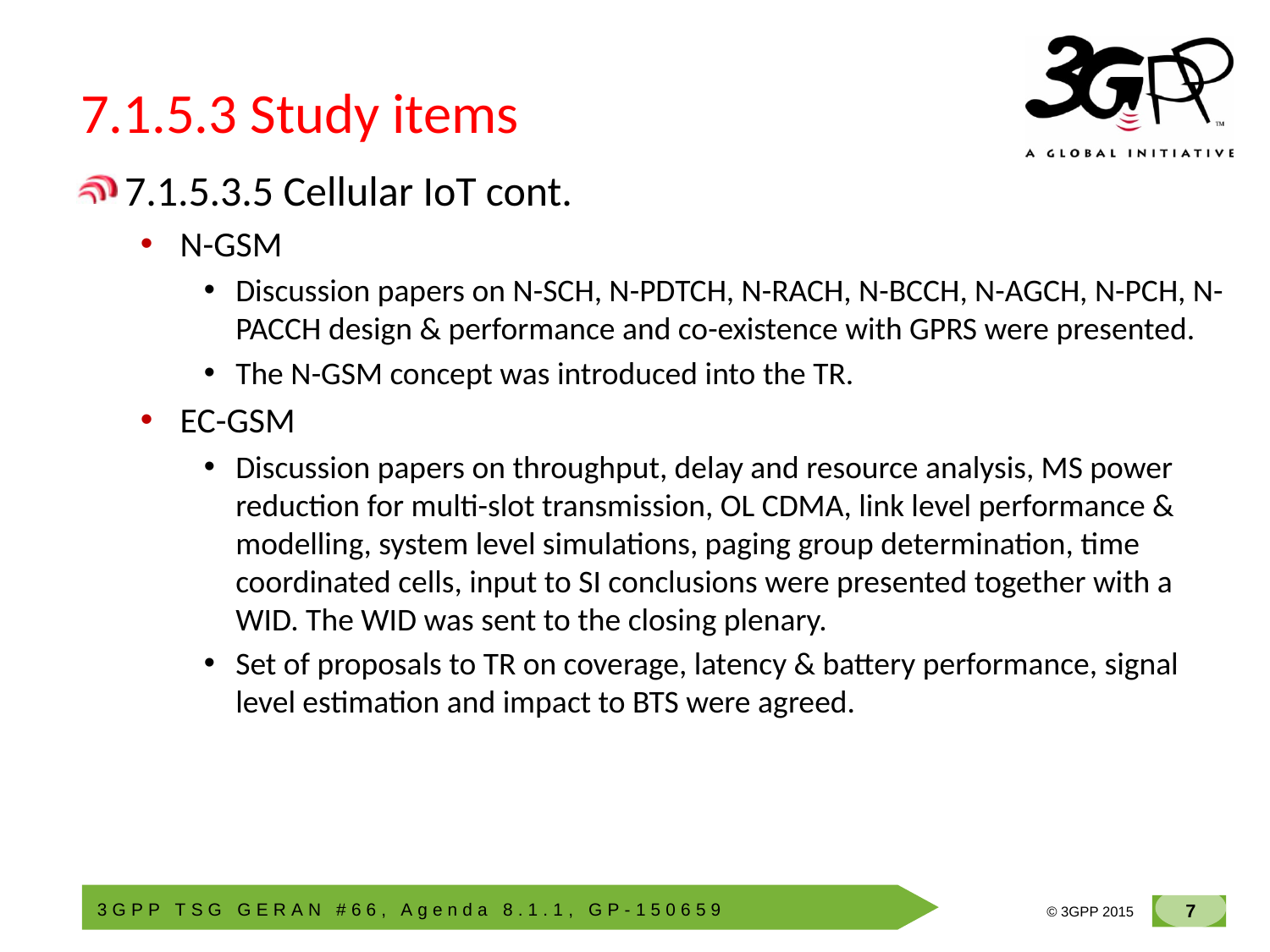

# 7.1.5.3 Study items
7.1.5.3.5 Cellular IoT cont.
N-GSM
Discussion papers on N-SCH, N-PDTCH, N-RACH, N-BCCH, N-AGCH, N-PCH, N-PACCH design & performance and co-existence with GPRS were presented.
The N-GSM concept was introduced into the TR.
EC-GSM
Discussion papers on throughput, delay and resource analysis, MS power reduction for multi-slot transmission, OL CDMA, link level performance & modelling, system level simulations, paging group determination, time coordinated cells, input to SI conclusions were presented together with a WID. The WID was sent to the closing plenary.
Set of proposals to TR on coverage, latency & battery performance, signal level estimation and impact to BTS were agreed.